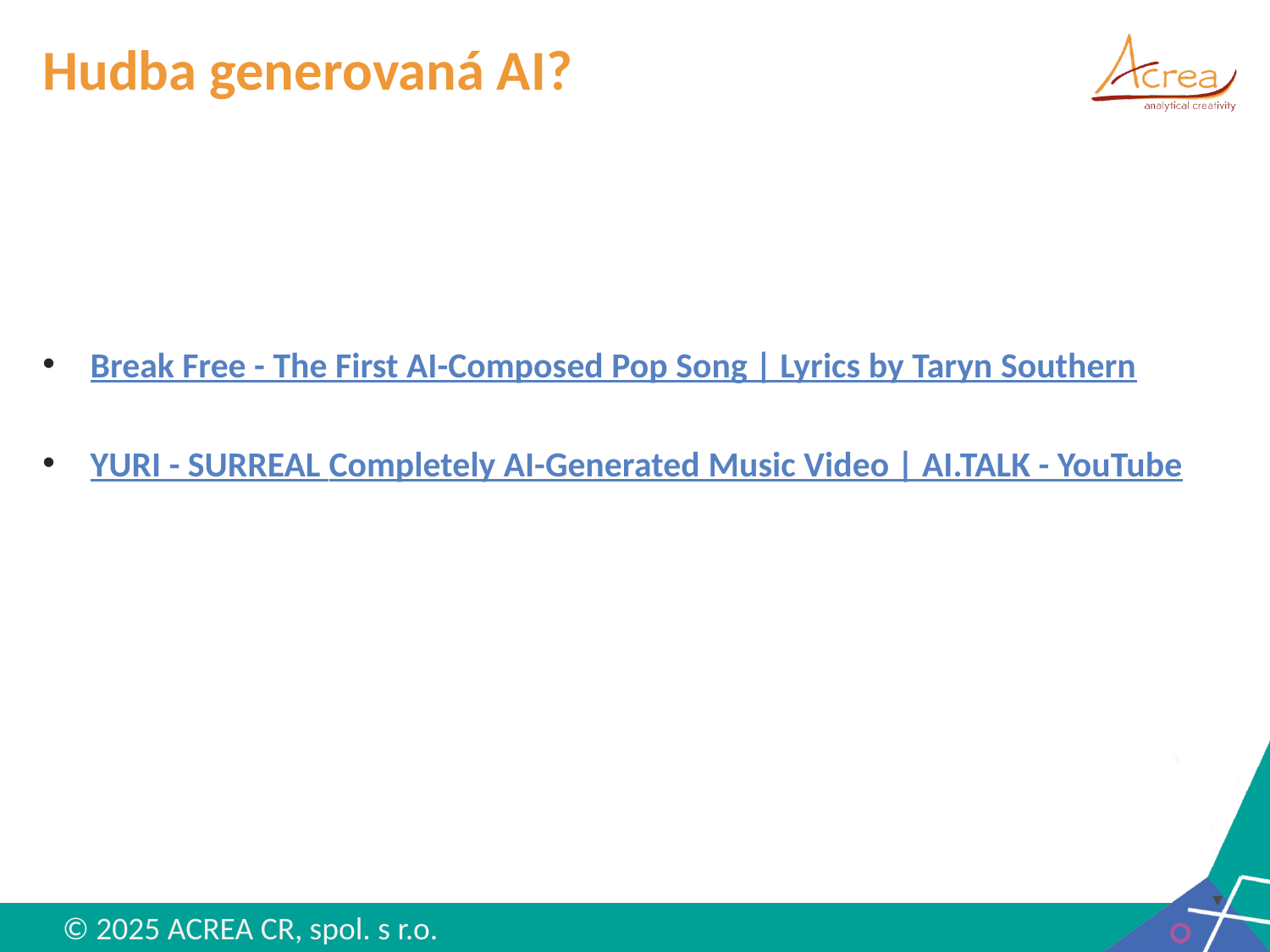

# Hudba generovaná AI?
Break Free - The First AI-Composed Pop Song | Lyrics by Taryn Southern

YURI - SURREAL Completely AI-Generated Music Video | AI.TALK - YouTube